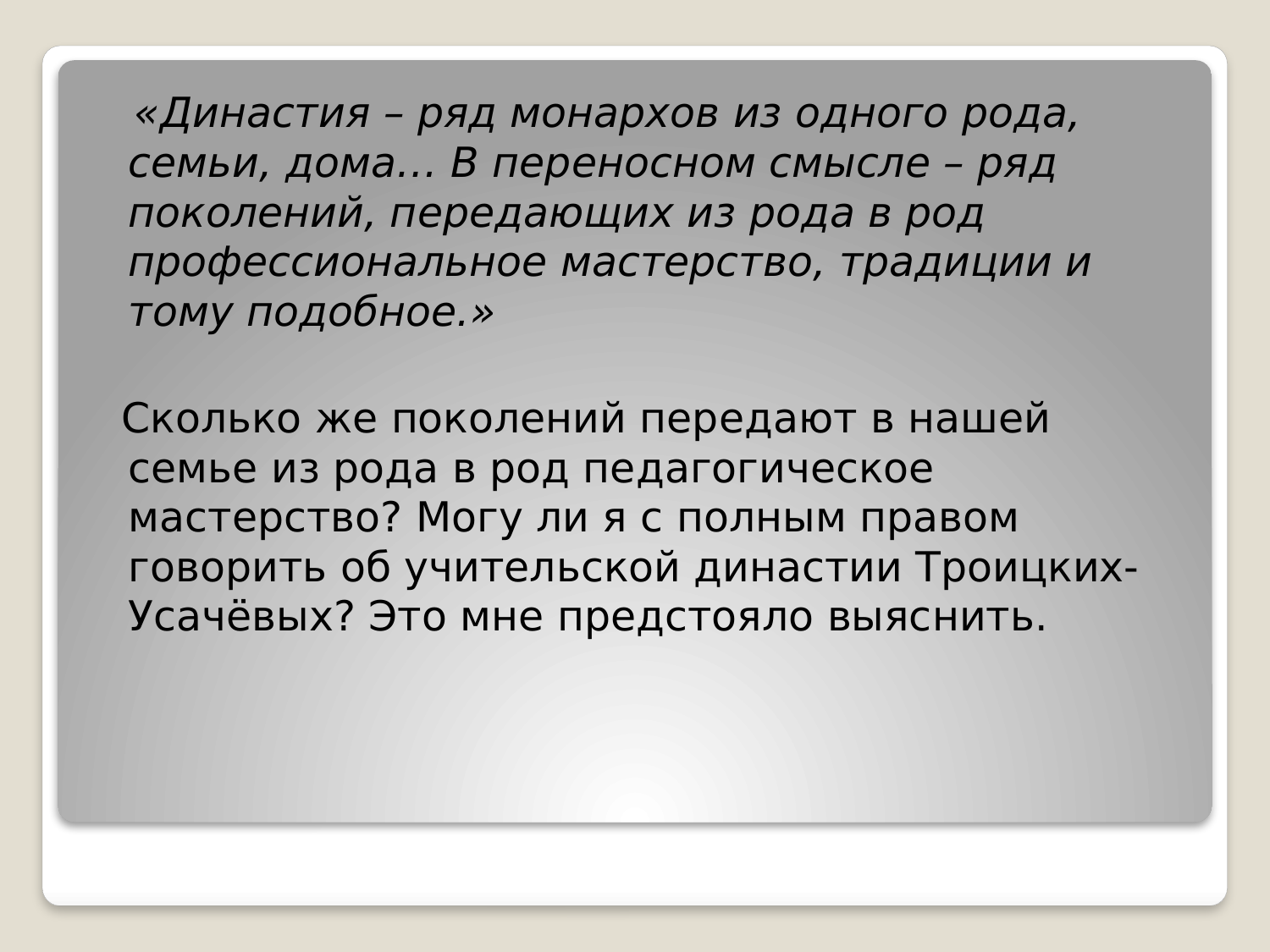

«Династия – ряд монархов из одного рода, семьи, дома… В переносном смысле – ряд поколений, передающих из рода в род профессиональное мастерство, традиции и тому подобное.»

  Сколько же поколений передают в нашей семье из рода в род педагогическое мастерство? Могу ли я с полным правом говорить об учительской династии Троицких-Усачёвых? Это мне предстояло выяснить.